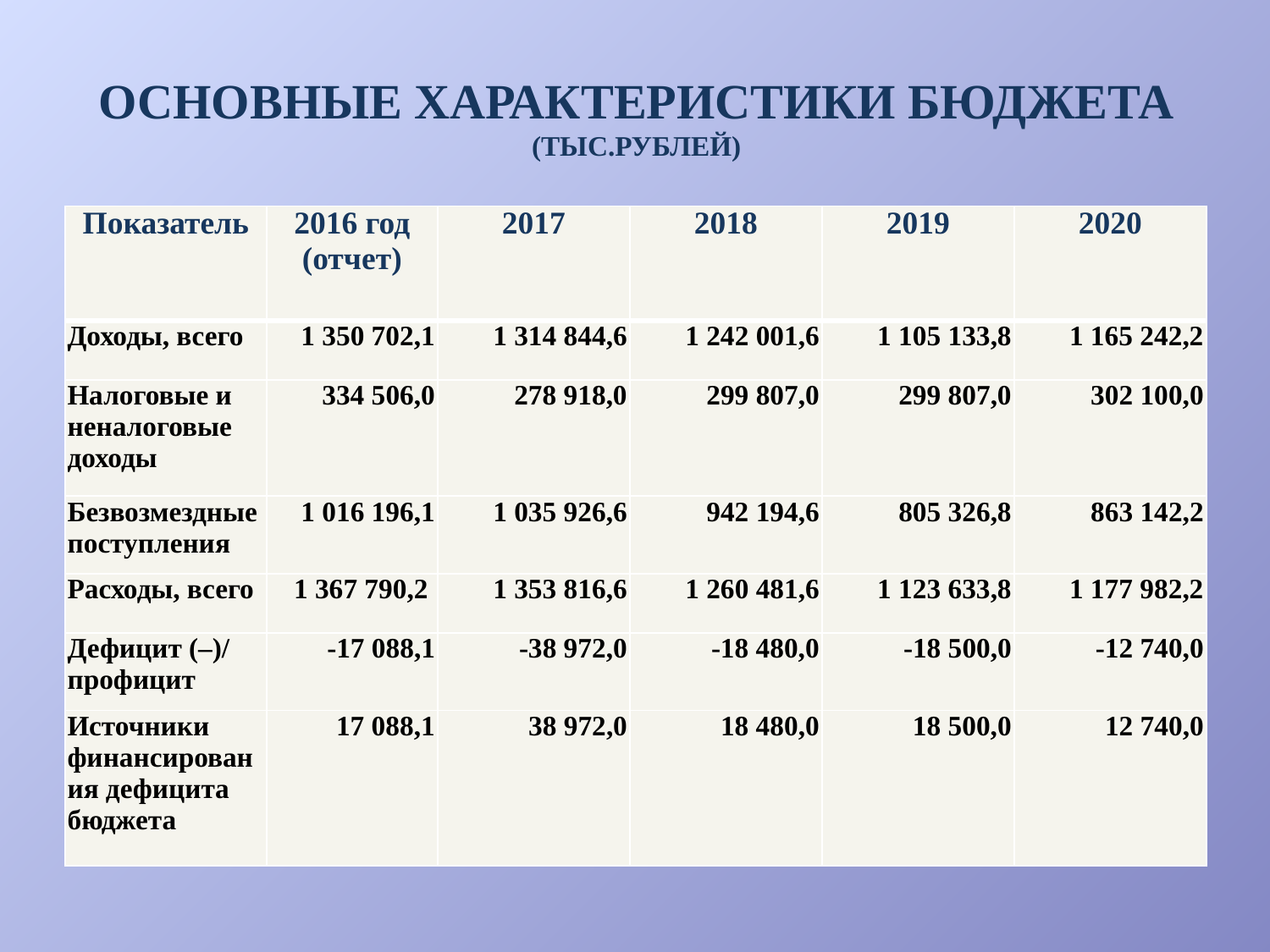

# ОСНОВНЫЕ ХАРАКТЕРИСТИКИ БЮДЖЕТА (ТЫС.РУБЛЕЙ)
| Показатель | 2016 год (отчет) | 2017 | 2018 | 2019 | 2020 |
| --- | --- | --- | --- | --- | --- |
| Доходы, всего | 1 350 702,1 | 1 314 844,6 | 1 242 001,6 | 1 105 133,8 | 1 165 242,2 |
| Налоговые и неналоговые доходы | 334 506,0 | 278 918,0 | 299 807,0 | 299 807,0 | 302 100,0 |
| Безвозмездные поступления | 1 016 196,1 | 1 035 926,6 | 942 194,6 | 805 326,8 | 863 142,2 |
| Расходы, всего | 1 367 790,2 | 1 353 816,6 | 1 260 481,6 | 1 123 633,8 | 1 177 982,2 |
| Дефицит (–)/ профицит | -17 088,1 | -38 972,0 | -18 480,0 | -18 500,0 | -12 740,0 |
| Источники финансирования дефицита бюджета | 17 088,1 | 38 972,0 | 18 480,0 | 18 500,0 | 12 740,0 |